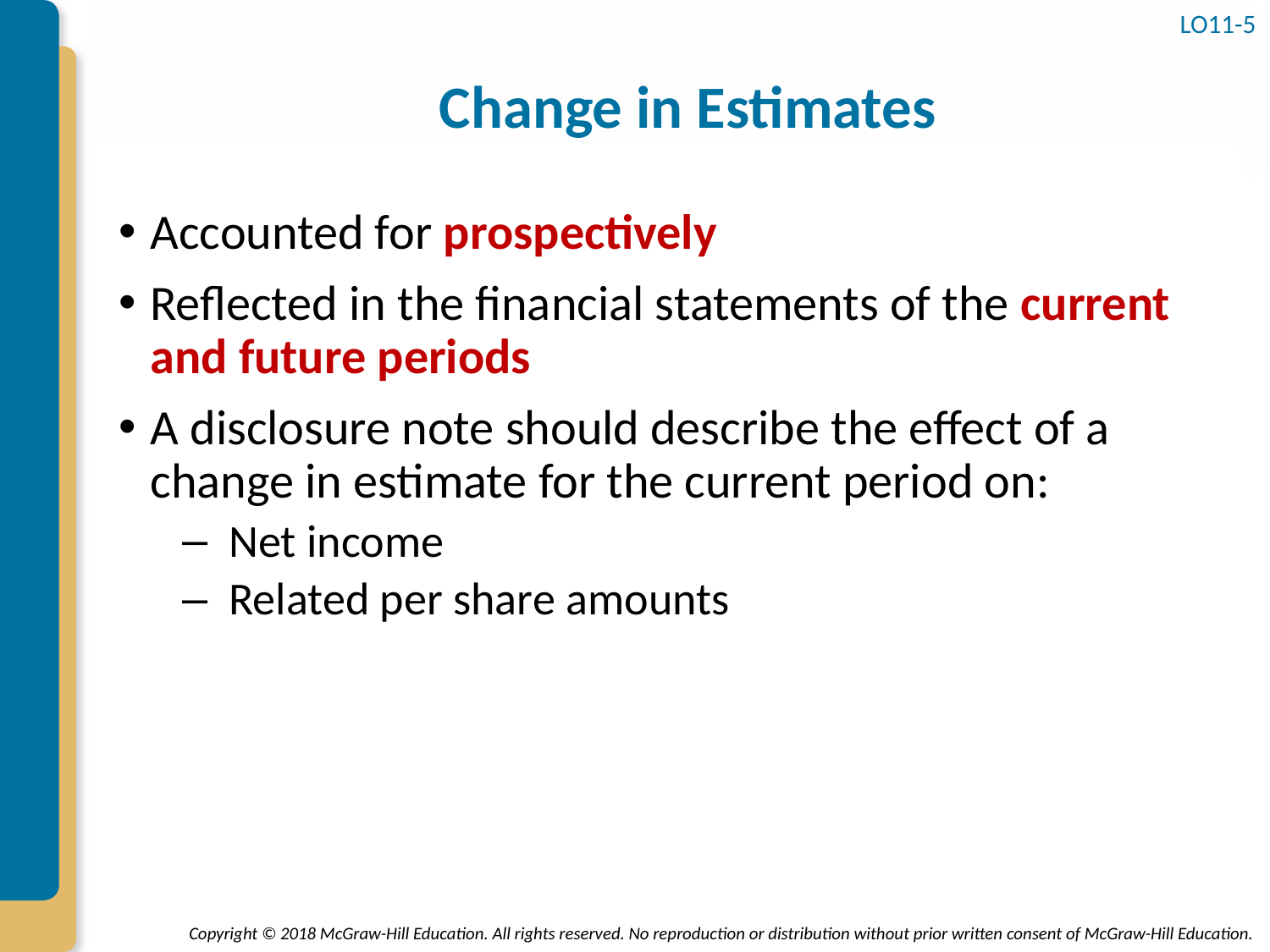

# Change in Estimates
LO11-5
Accounted for prospectively
Reflected in the financial statements of the current and future periods
A disclosure note should describe the effect of a change in estimate for the current period on:
Net income
Related per share amounts